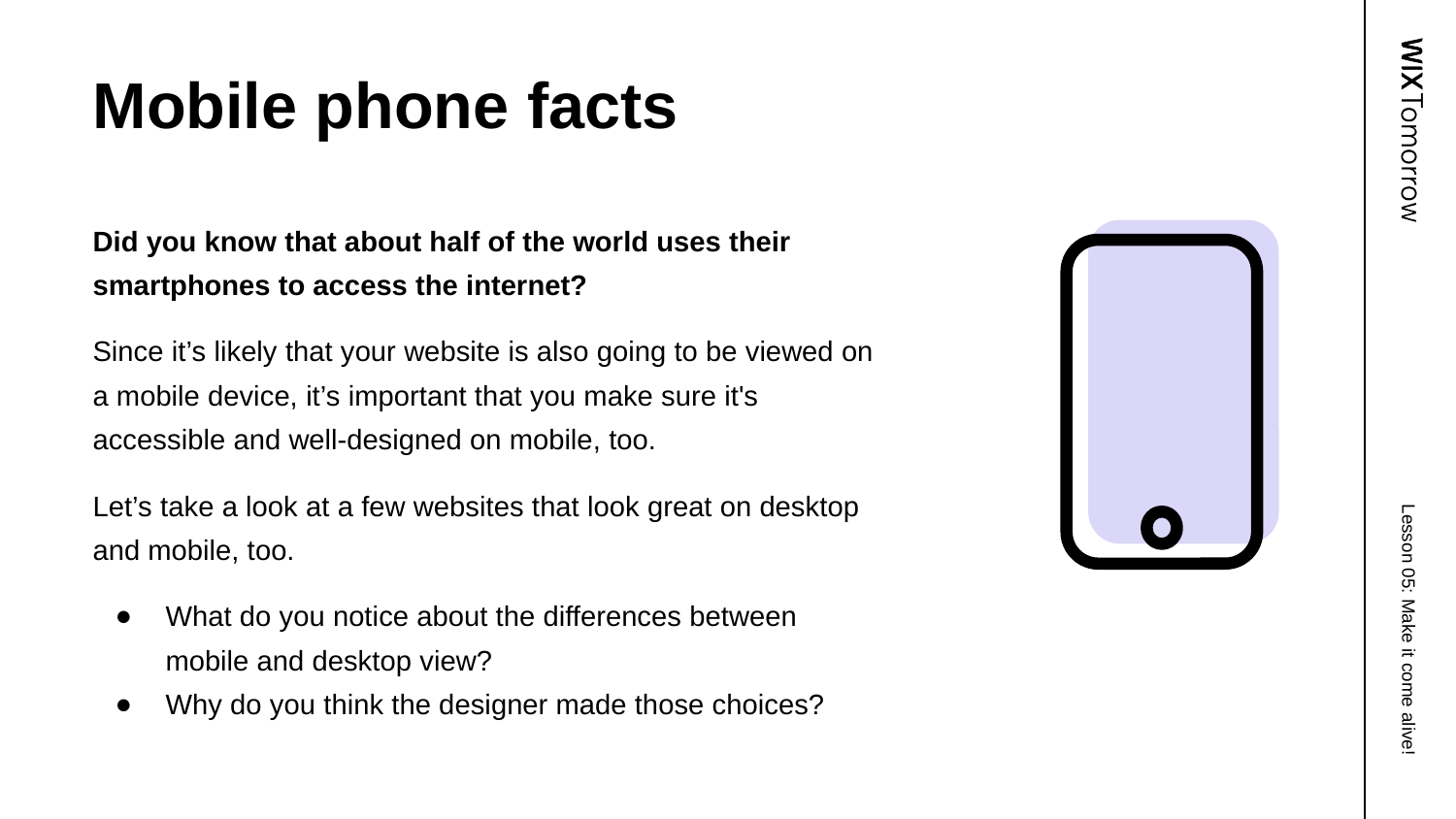

# Mobile phone facts
Did you know that about half of the world uses their smartphones to access the internet?
Since it’s likely that your website is also going to be viewed on a mobile device, it’s important that you make sure it's accessible and well-designed on mobile, too.
Let’s take a look at a few websites that look great on desktop and mobile, too.
What do you notice about the differences between mobile and desktop view?
Why do you think the designer made those choices?